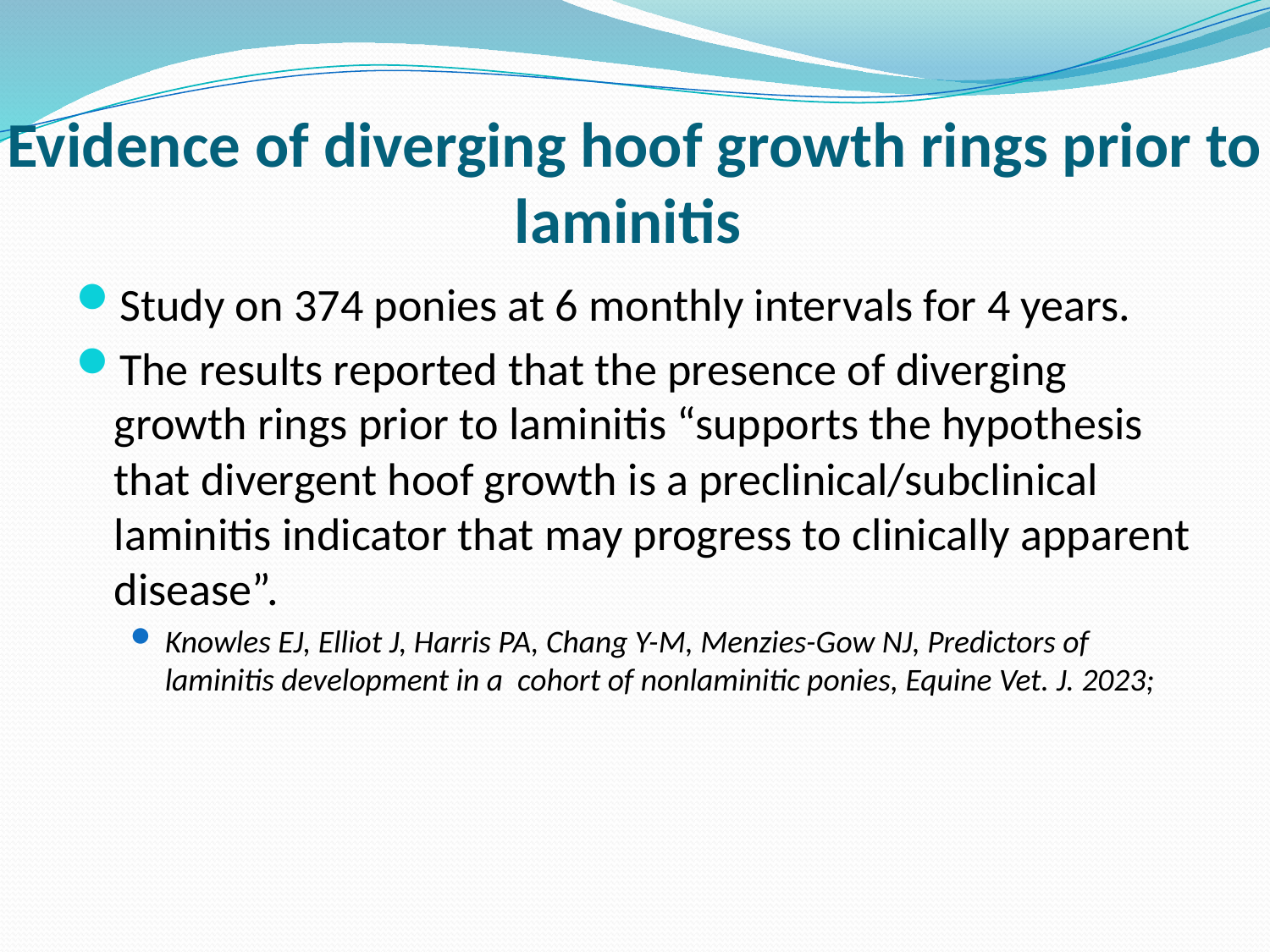

# Evidence of diverging hoof growth rings prior to laminitis
Study on 374 ponies at 6 monthly intervals for 4 years.
The results reported that the presence of diverging growth rings prior to laminitis “supports the hypothesis  that divergent hoof growth is a preclinical/subclinical laminitis indicator that may progress to clinically apparent disease”.
Knowles EJ, Elliot J, Harris PA, Chang Y-M, Menzies-Gow NJ, Predictors of laminitis development in a  cohort of nonlaminitic ponies, Equine Vet. J. 2023;